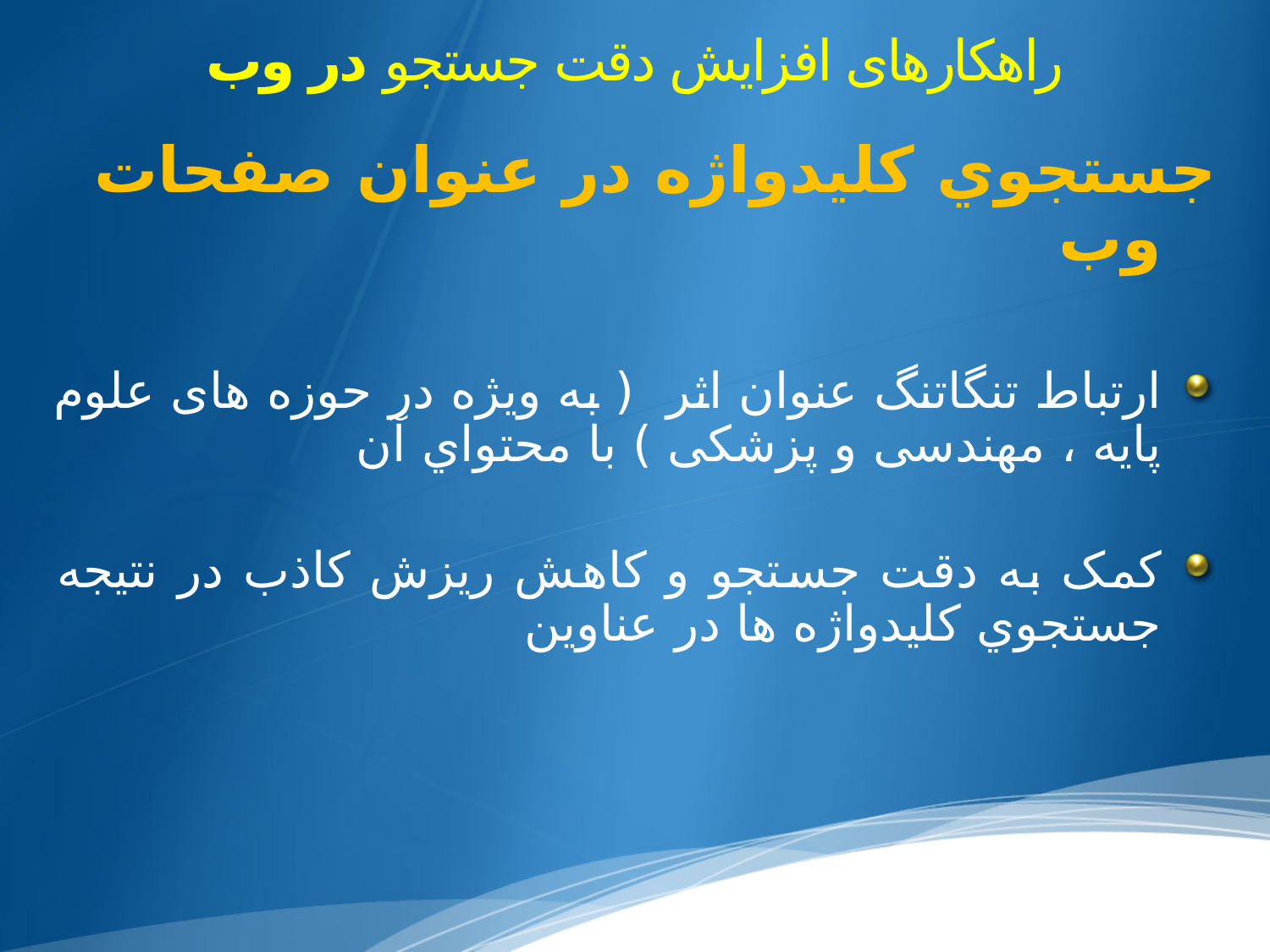

# راهکارهای افزایش دقت جستجو در وب
جستجوي کليدواژه در عنوان صفحات وب

ارتباط تنگاتنگ عنوان اثر  ( به ویژه در حوزه های علوم پایه ، مهندسی و پزشکی ) با محتواي آن

کمک به دقت جستجو و کاهش ریزش کاذب در نتیجه جستجوي کليدواژه ها در عناوين